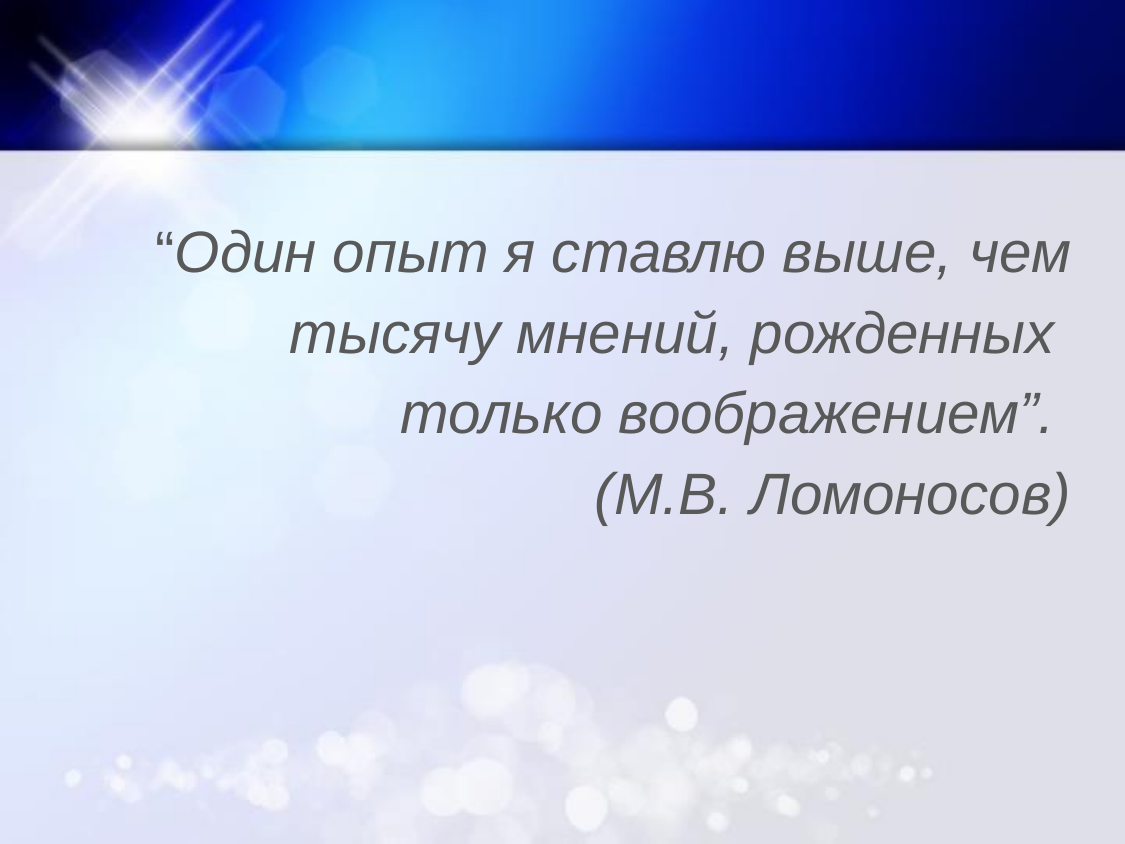

#
“Один опыт я ставлю выше, чем тысячу мнений, рожденных  только воображением”.
(М.В. Ломоносов)